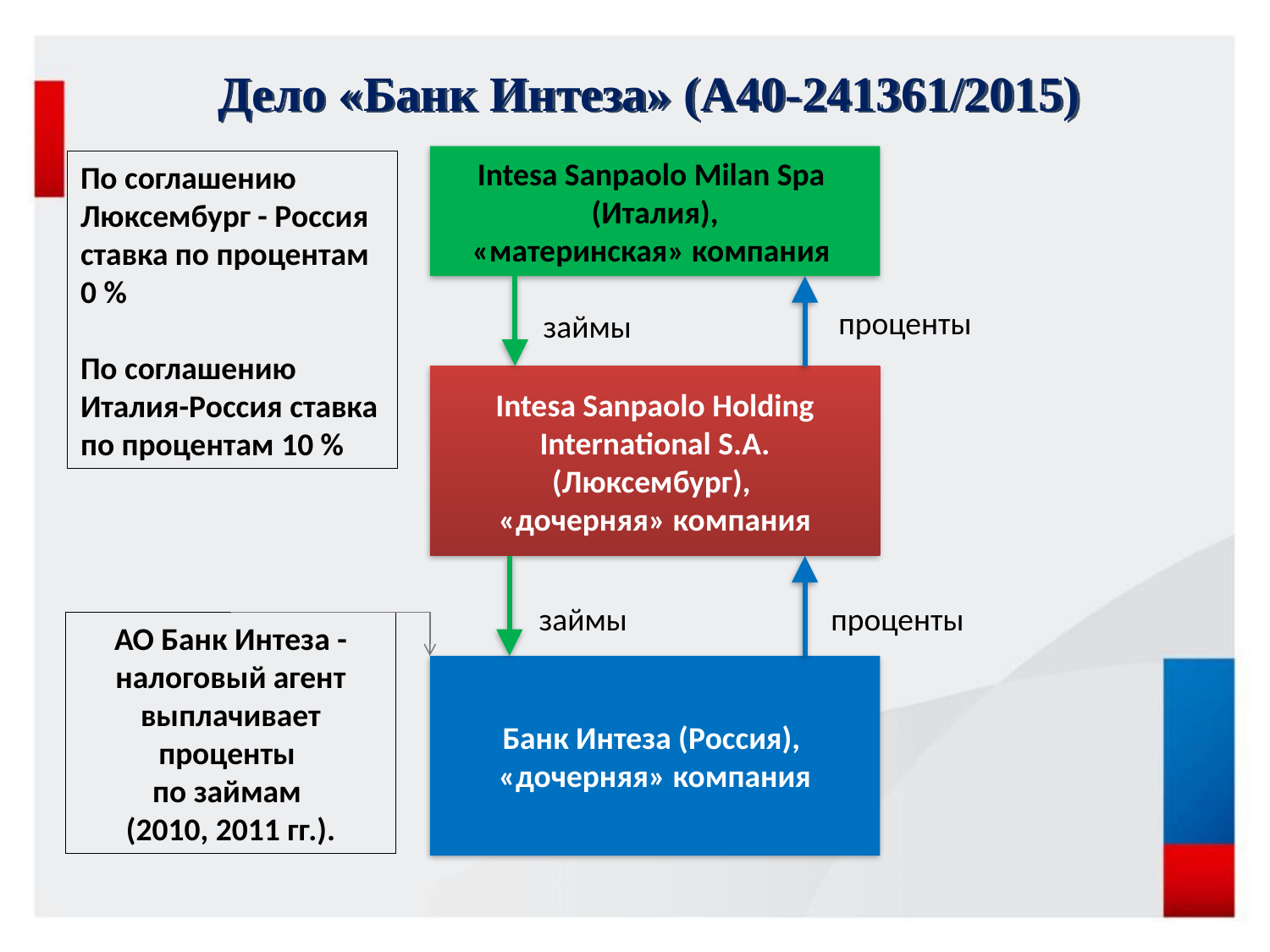

# Дело «Банк Интеза» (А40-241361/2015)

Intesa Sanpaolo Milan Spa
(Италия),
«материнская» компания

По соглашению Люксембург - Россия ставка по процентам 0 %

По соглашению Италия-Россия ставка по процентам 10 %
проценты
займы

Intesa Sanpaolo Holding International S.A.
(Люксембург),
«дочерняя» компания

займы
проценты
АО Банк Интеза - налоговый агент
выплачивает проценты
по займам
(2010, 2011 гг.).
Банк Интеза (Россия),
«дочерняя» компания